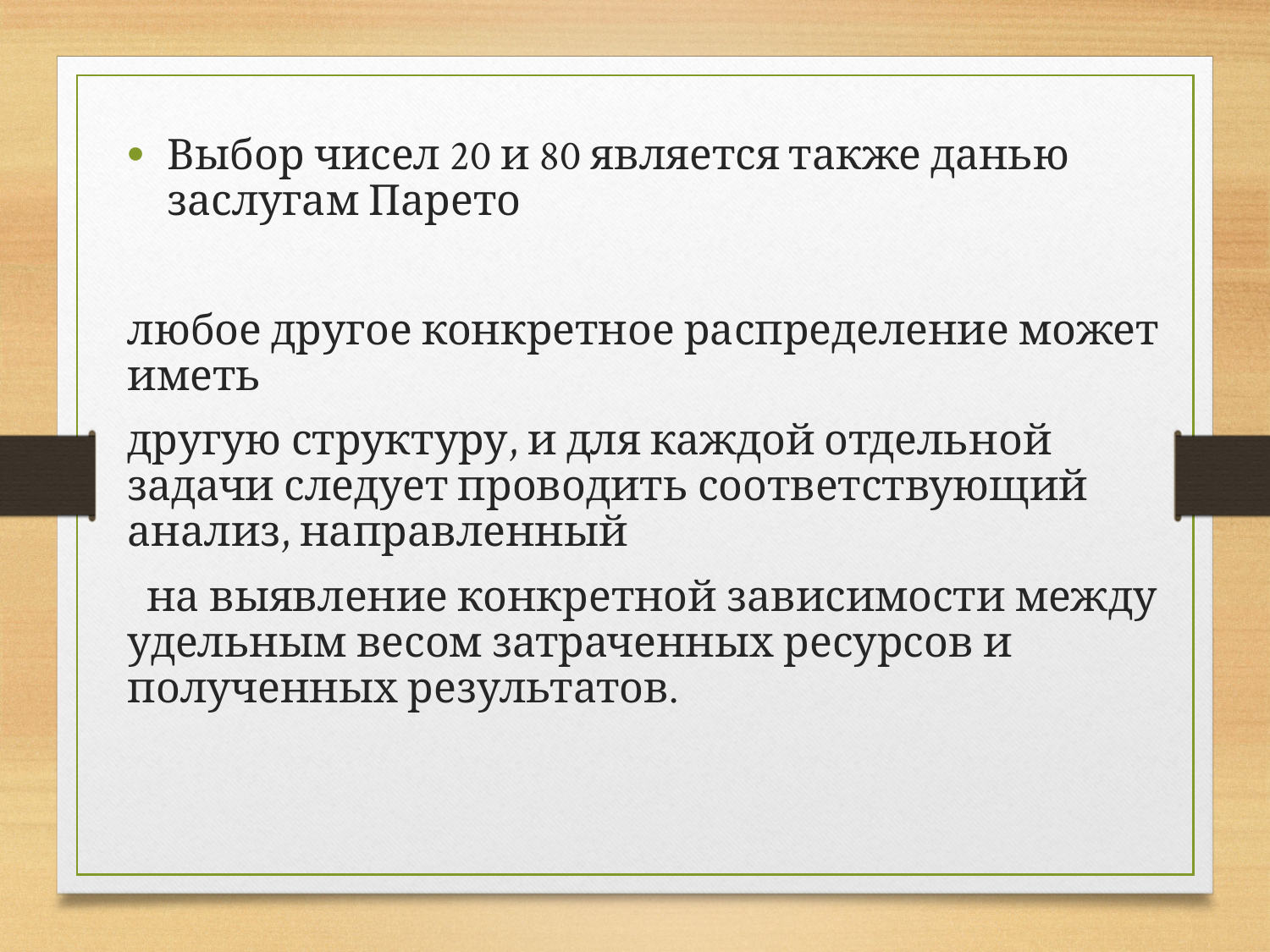

Выбор чисел 20 и 80 является также данью заслугам Парето

любое другое конкретное распределение может иметь
другую структуру, и для каждой отдельной задачи следует проводить соответствующий анализ, направленный
  на выявление конкретной зависимости между удельным весом затраченных ресурсов и полученных результатов.